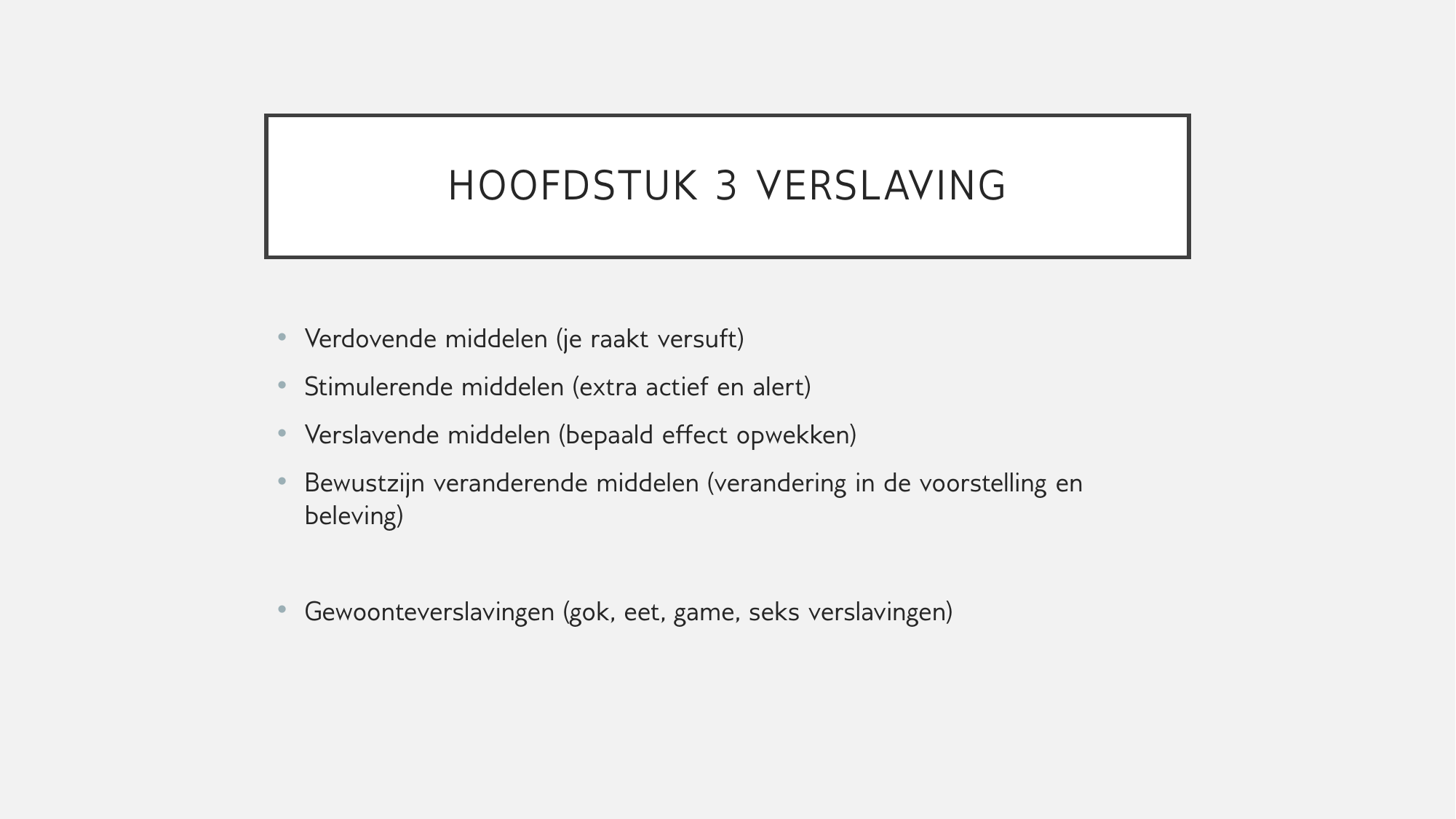

# Hoofdstuk 3 verslaving
Verdovende middelen (je raakt versuft)
Stimulerende middelen (extra actief en alert)
Verslavende middelen (bepaald effect opwekken)
Bewustzijn veranderende middelen (verandering in de voorstelling en beleving)

Gewoonteverslavingen (gok, eet, game, seks verslavingen)